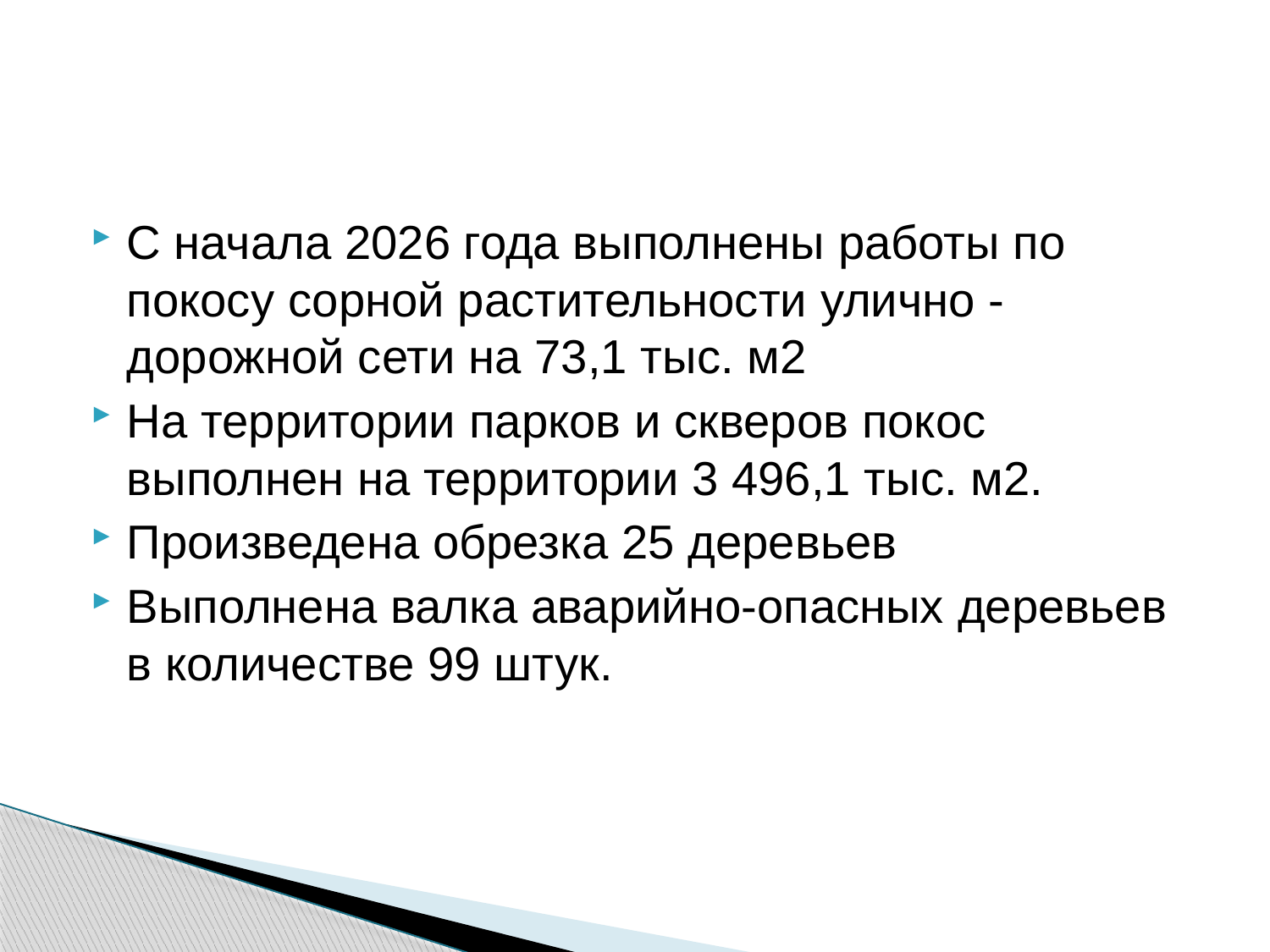

#
С начала 2026 года выполнены работы по покосу сорной растительности улично - дорожной сети на 73,1 тыс. м2
На территории парков и скверов покос выполнен на территории 3 496,1 тыс. м2.
Произведена обрезка 25 деревьев
Выполнена валка аварийно-опасных деревьев в количестве 99 штук.